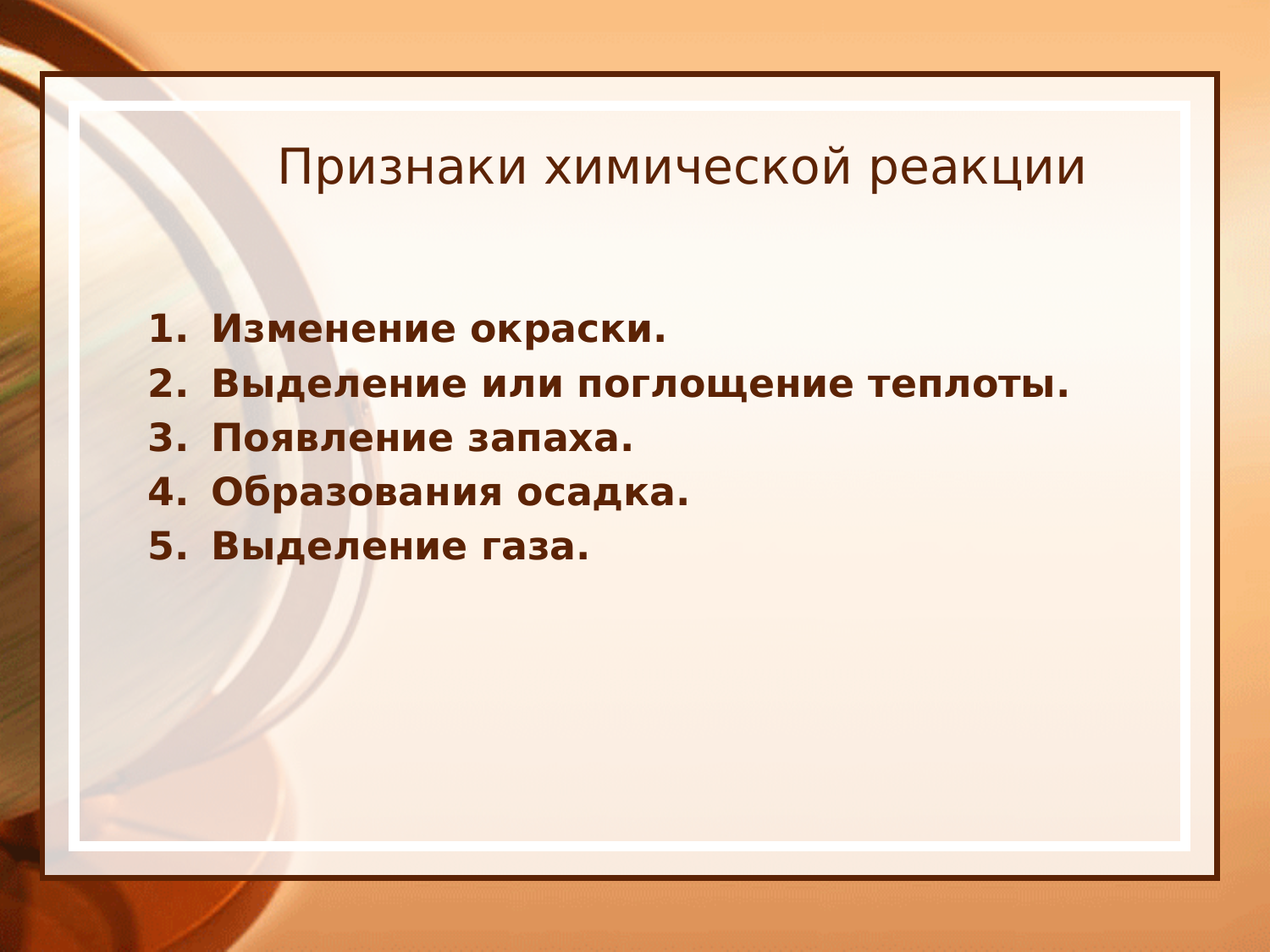

# Признаки химической реакции

Изменение окраски.
Выделение или поглощение теплоты.
Появление запаха.
Образования осадка.
Выделение газа.